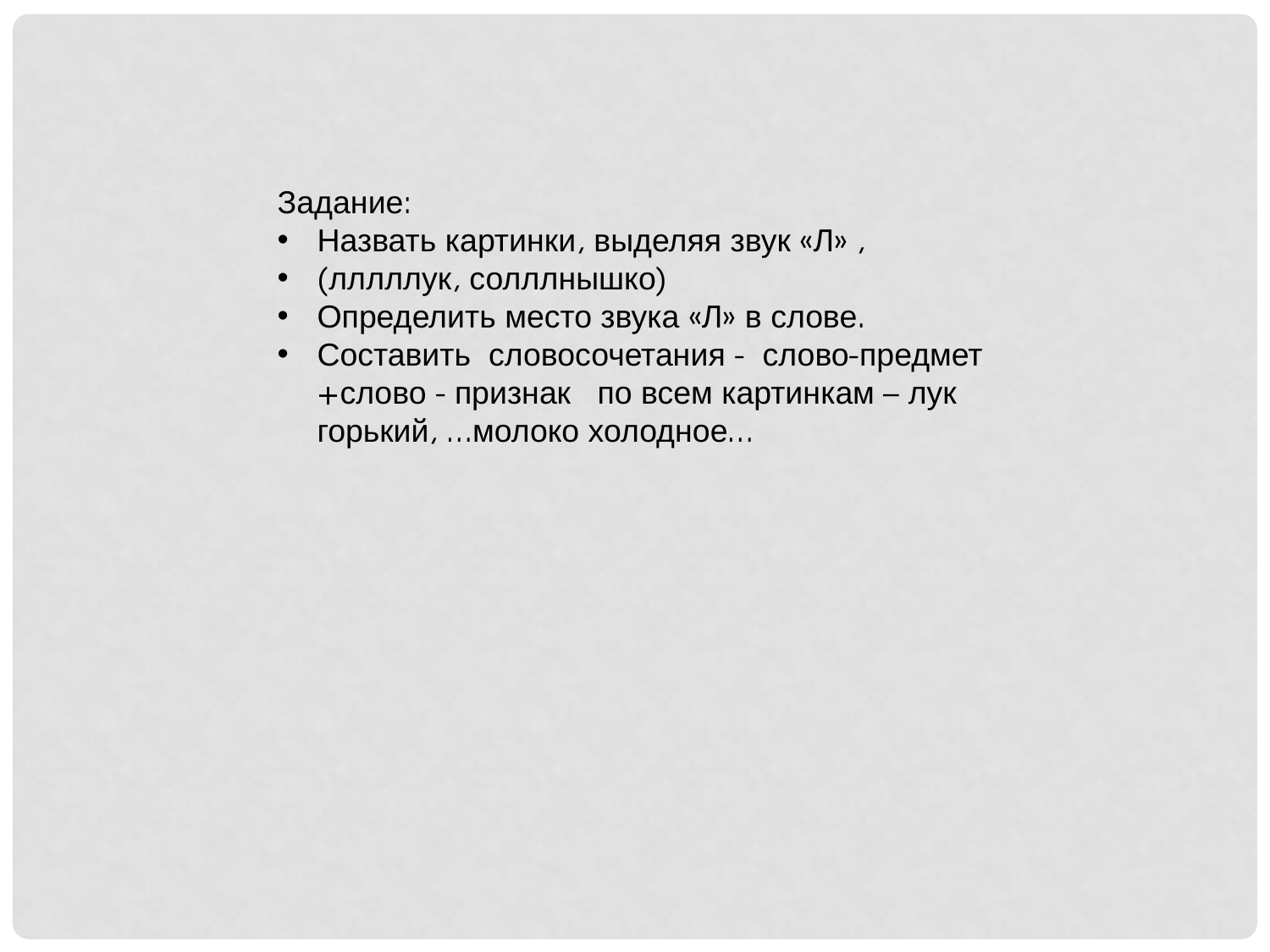

Задание:
Назвать картинки, выделяя звук «Л» ,
(лллллук, солллнышко)
Определить место звука «Л» в слове.
Составить  словосочетания -  слово-предмет +слово - признак   по всем картинкам – лук горький, …молоко холодное…